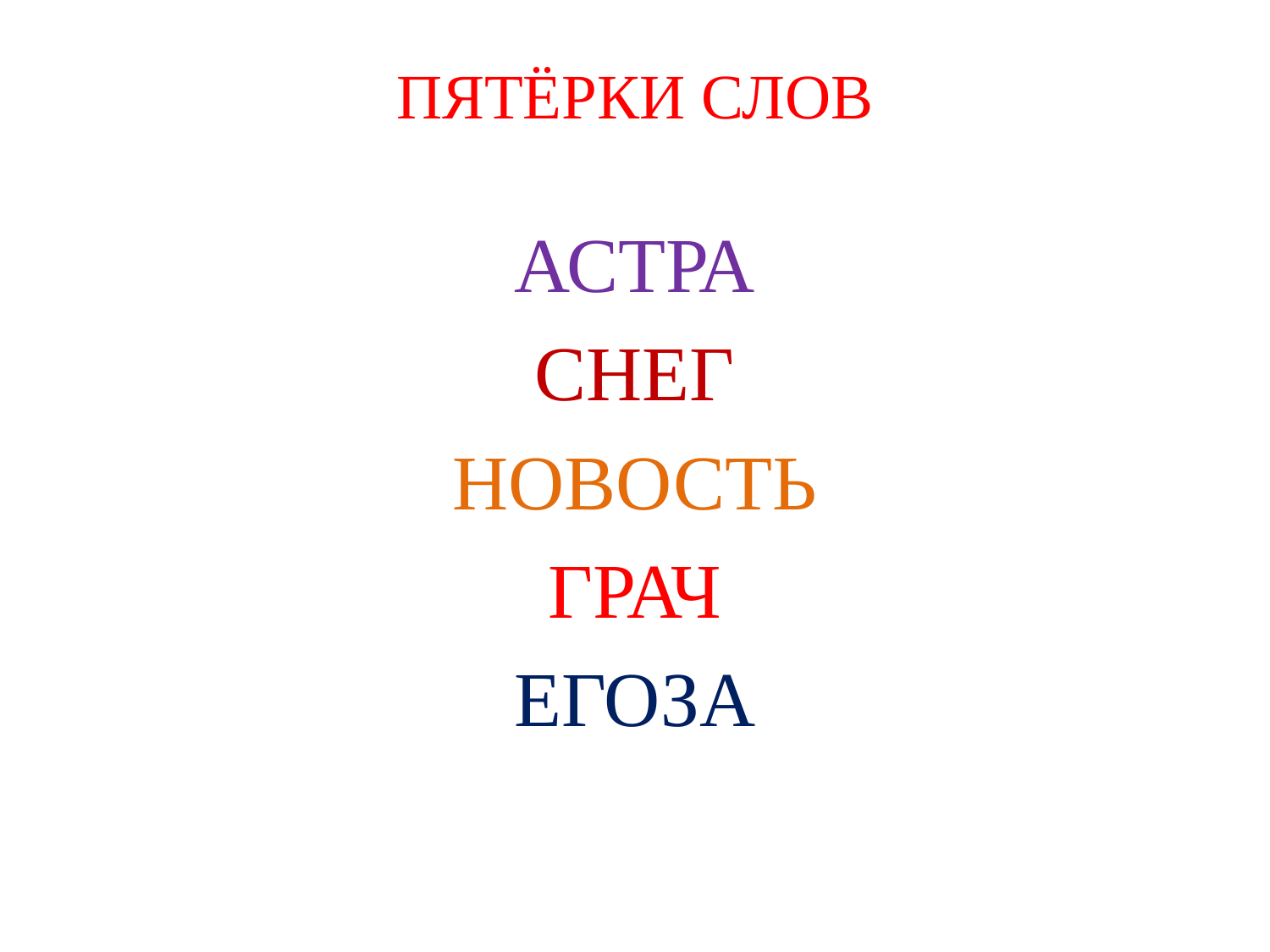

# ПЯТЁРКИ СЛОВ
АСТРА
СНЕГ
НОВОСТЬ
ГРАЧ
ЕГОЗА